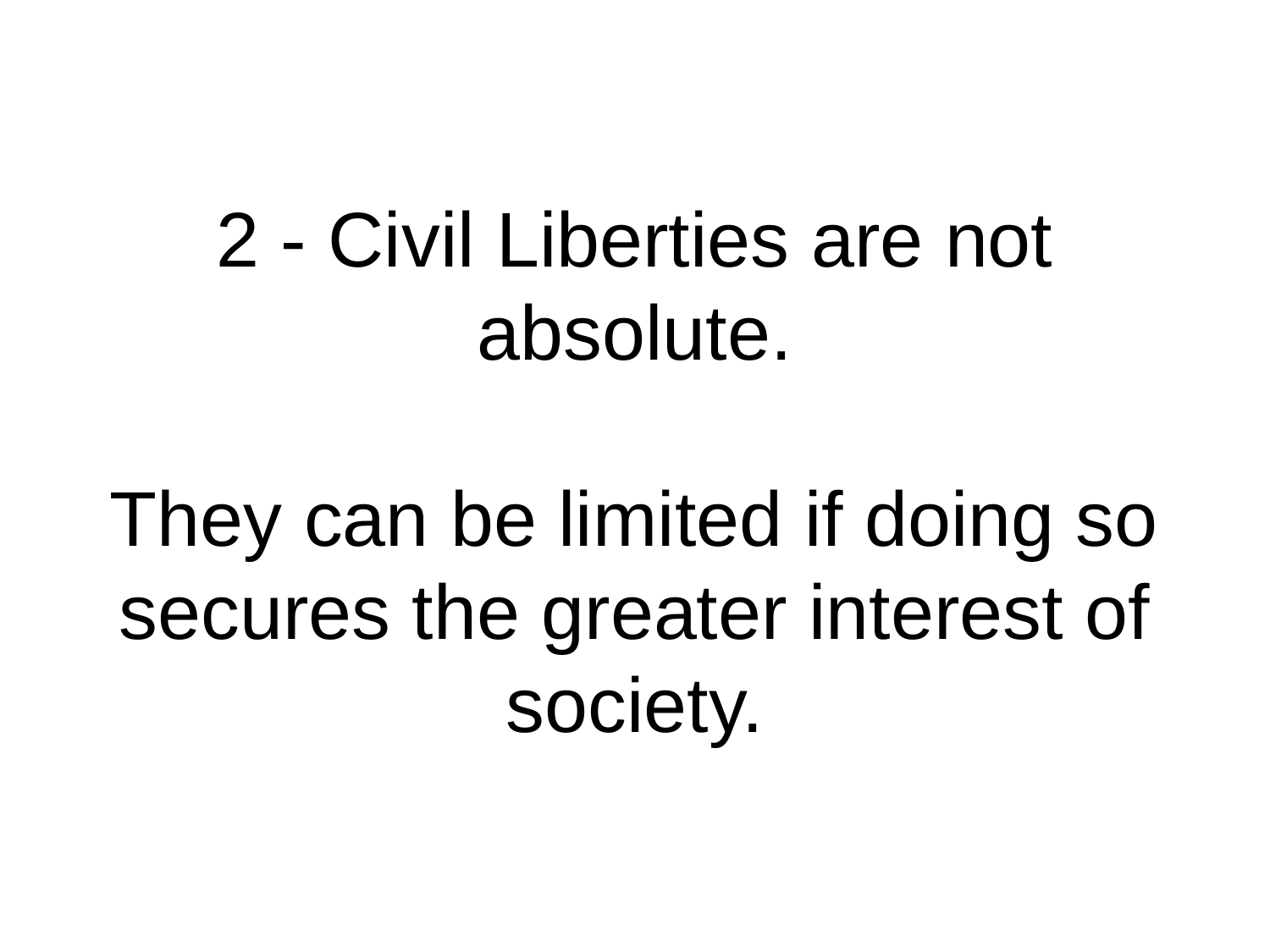

# 2 - Civil Liberties are not absolute. They can be limited if doing so secures the greater interest of society.